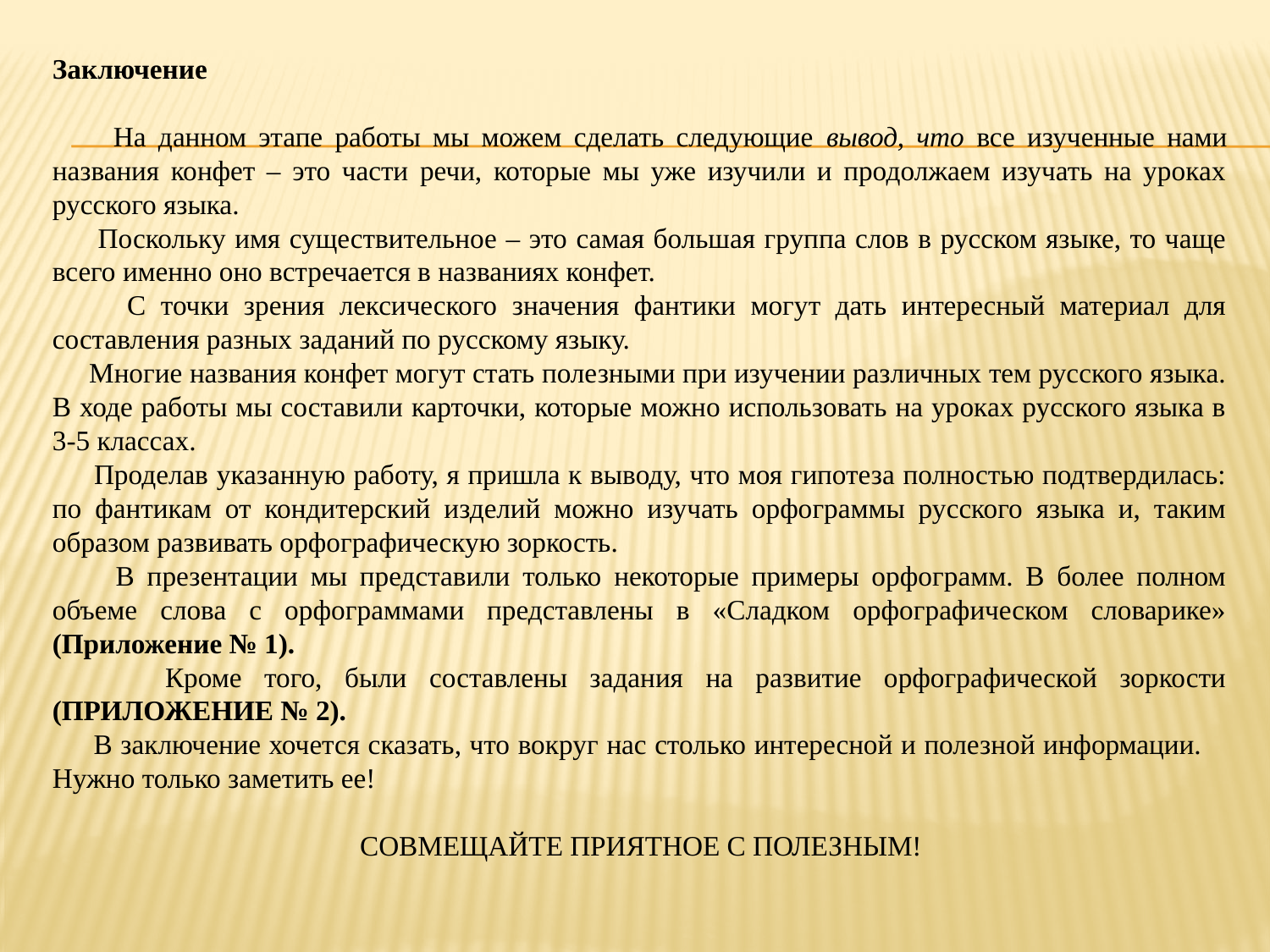

Заключение

     На данном этапе работы мы можем сделать следующие вывод, что все изученные нами названия конфет – это части речи, которые мы уже изучили и продолжаем изучать на уроках русского языка.
     Поскольку имя существительное – это самая большая группа слов в русском языке, то чаще всего именно оно встречается в названиях конфет.
     С точки зрения лексического значения фантики могут дать интересный материал для составления разных заданий по русскому языку.
     Многие названия конфет могут стать полезными при изучении различных тем русского языка. В ходе работы мы составили карточки, которые можно использовать на уроках русского языка в 3-5 классах.
     Проделав указанную работу, я пришла к выводу, что моя гипотеза полностью подтвердилась: по фантикам от кондитерский изделий можно изучать орфограммы русского языка и, таким образом развивать орфографическую зоркость.
     В презентации мы представили только некоторые примеры орфограмм. В более полном объеме слова с орфограммами представлены в «Сладком орфографическом словарике» (Приложение № 1).
     Кроме того, были составлены задания на развитие орфографической зоркости (ПРИЛОЖЕНИЕ № 2).
     В заключение хочется сказать, что вокруг нас столько интересной и полезной информации.    Нужно только заметить ее!

                                            СОВМЕЩАЙТЕ ПРИЯТНОЕ С ПОЛЕЗНЫМ!